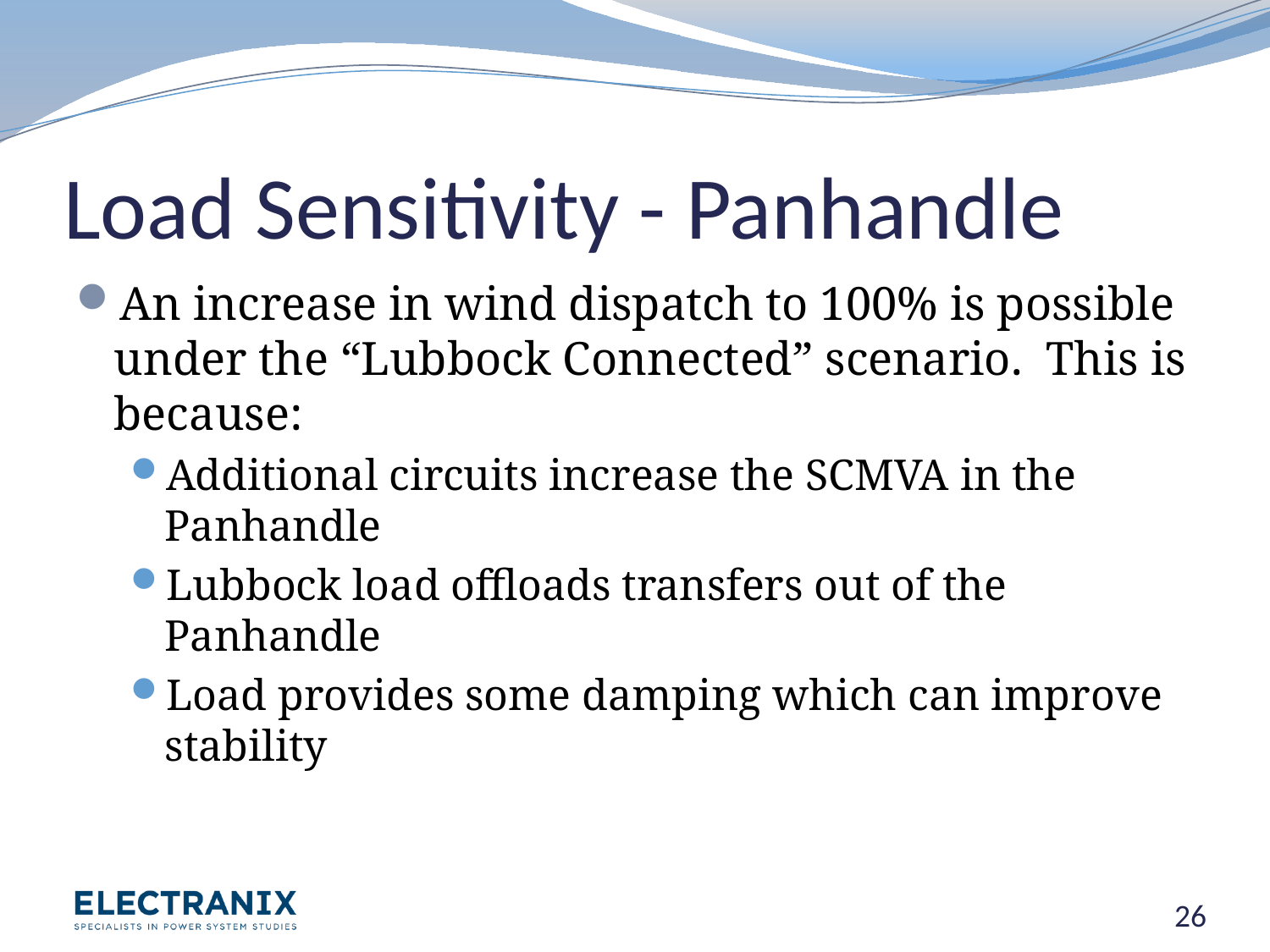

# Load Sensitivity - Panhandle
An increase in wind dispatch to 100% is possible under the “Lubbock Connected” scenario.  This is because:
Additional circuits increase the SCMVA in the Panhandle
Lubbock load offloads transfers out of the Panhandle
Load provides some damping which can improve stability
26